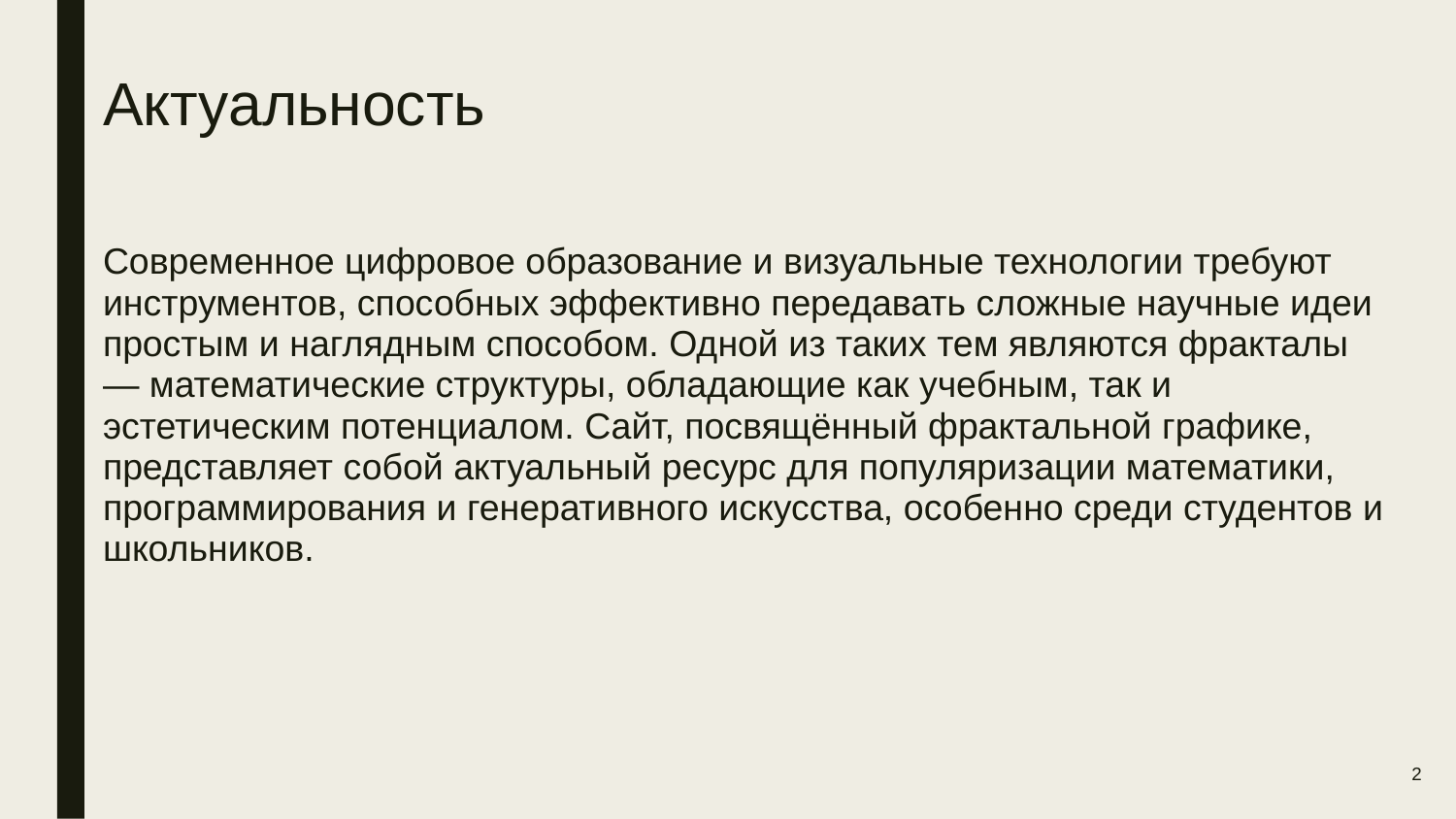

# Актуальность
Современное цифровое образование и визуальные технологии требуют инструментов, способных эффективно передавать сложные научные идеи простым и наглядным способом. Одной из таких тем являются фракталы — математические структуры, обладающие как учебным, так и эстетическим потенциалом. Сайт, посвящённый фрактальной графике, представляет собой актуальный ресурс для популяризации математики, программирования и генеративного искусства, особенно среди студентов и школьников.

2